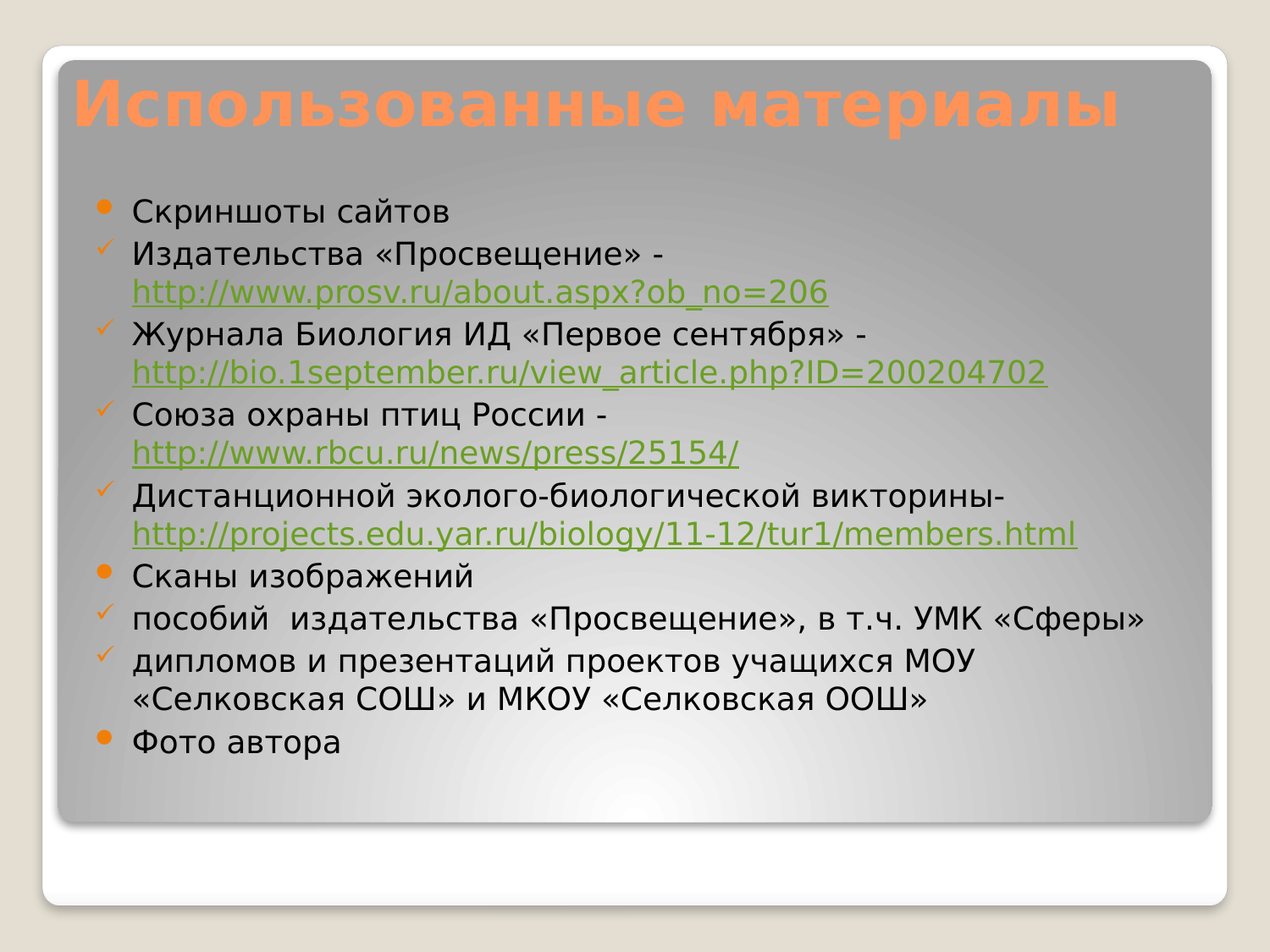

# Использованные материалы
Скриншоты сайтов
Издательства «Просвещение» - http://www.prosv.ru/about.aspx?ob_no=206
Журнала Биология ИД «Первое сентября» -   http://bio.1september.ru/view_article.php?ID=200204702
Союза охраны птиц России -  http://www.rbcu.ru/news/press/25154/
Дистанционной эколого-биологической викторины- http://projects.edu.yar.ru/biology/11-12/tur1/members.html
Сканы изображений
пособий  издательства «Просвещение», в т.ч. УМК «Сферы»
дипломов и презентаций проектов учащихся МОУ «Селковская СОШ» и МКОУ «Селковская ООШ»
Фото автора